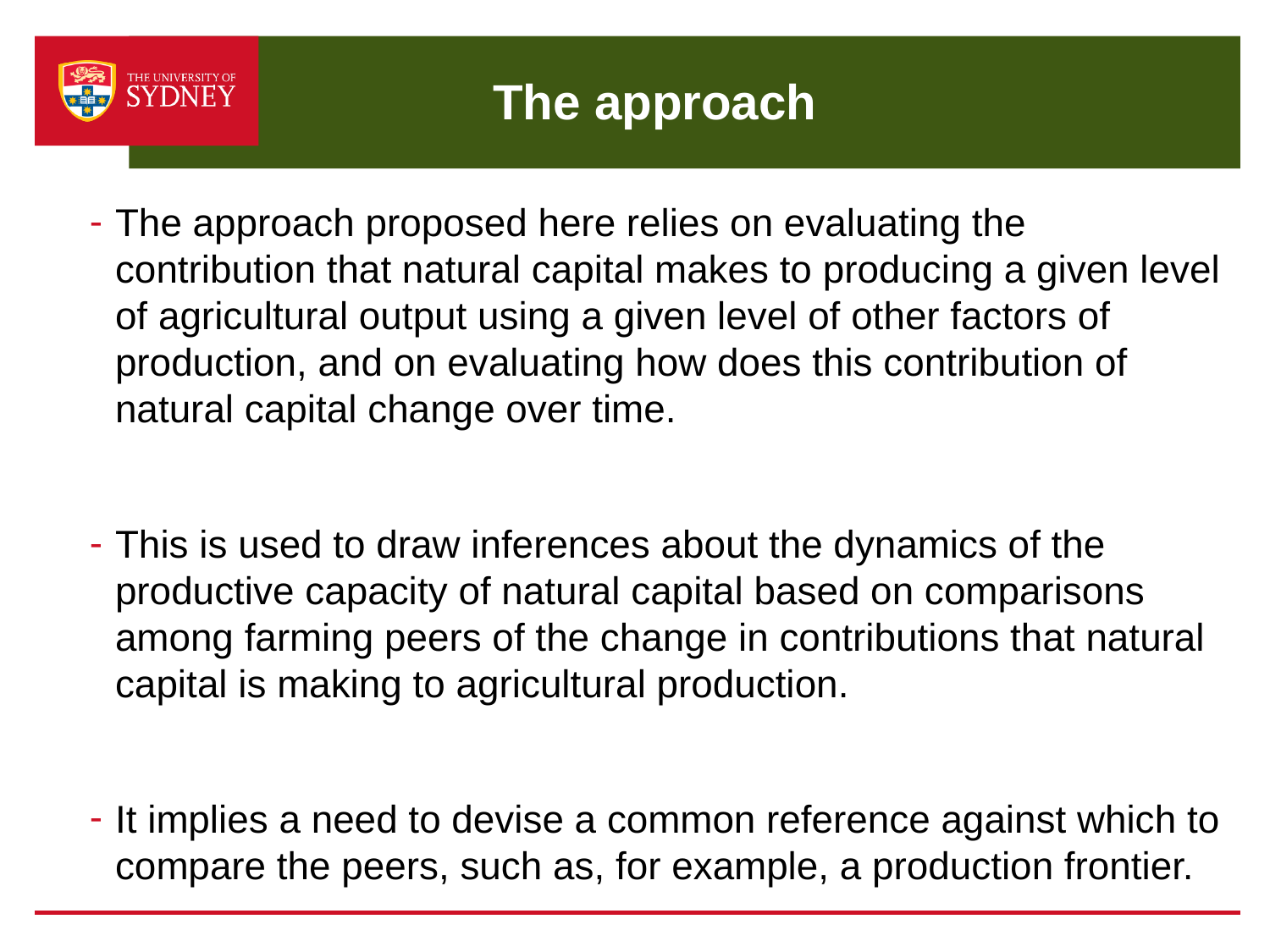

# The approach
The approach proposed here relies on evaluating the contribution that natural capital makes to producing a given level of agricultural output using a given level of other factors of production, and on evaluating how does this contribution of natural capital change over time.

This is used to draw inferences about the dynamics of the productive capacity of natural capital based on comparisons among farming peers of the change in contributions that natural capital is making to agricultural production.

It implies a need to devise a common reference against which to compare the peers, such as, for example, a production frontier.